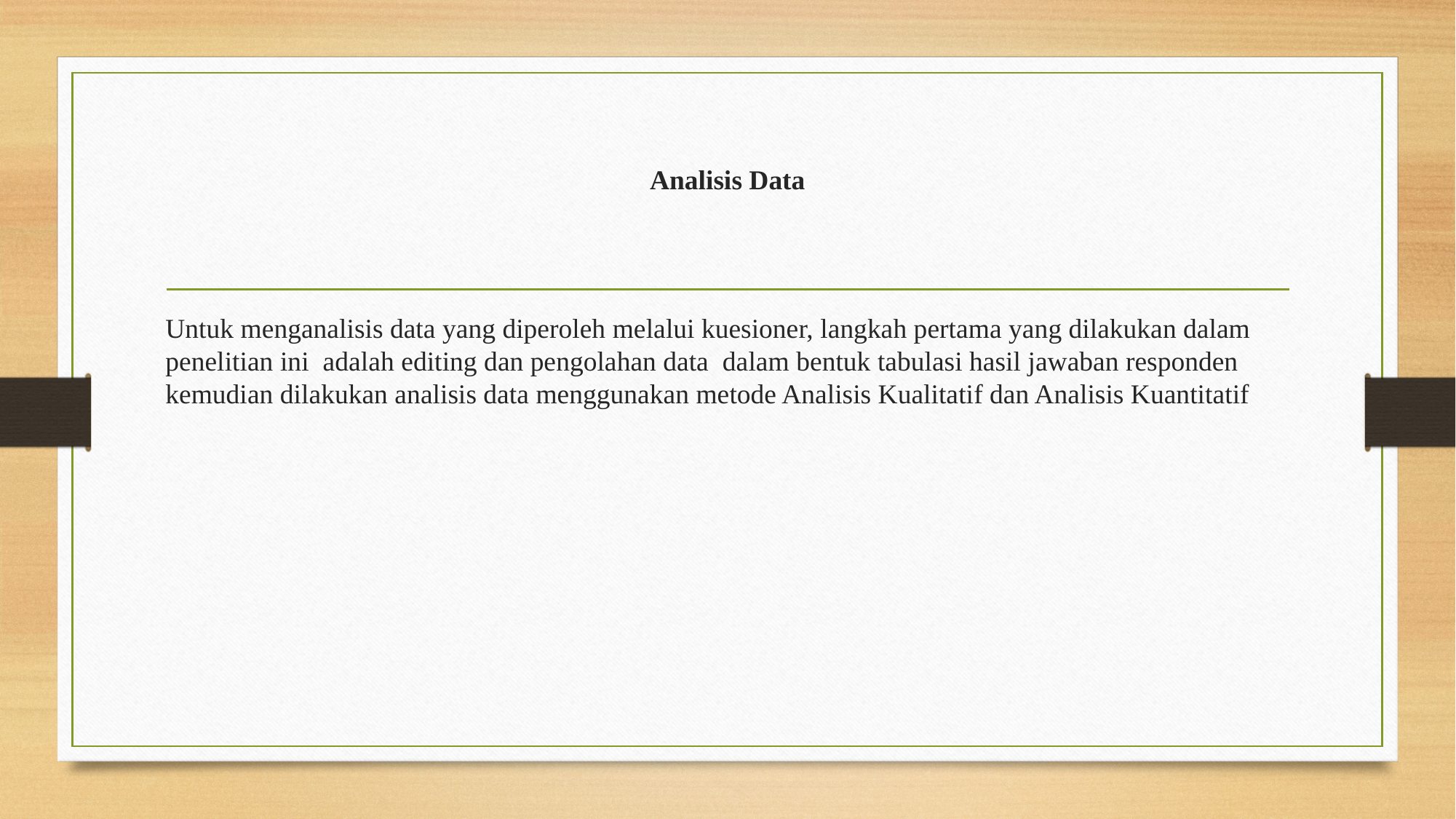

# Analisis Data
Untuk menganalisis data yang diperoleh melalui kuesioner, langkah pertama yang dilakukan dalam penelitian ini  adalah editing dan pengolahan data  dalam bentuk tabulasi hasil jawaban responden kemudian dilakukan analisis data menggunakan metode Analisis Kualitatif dan Analisis Kuantitatif